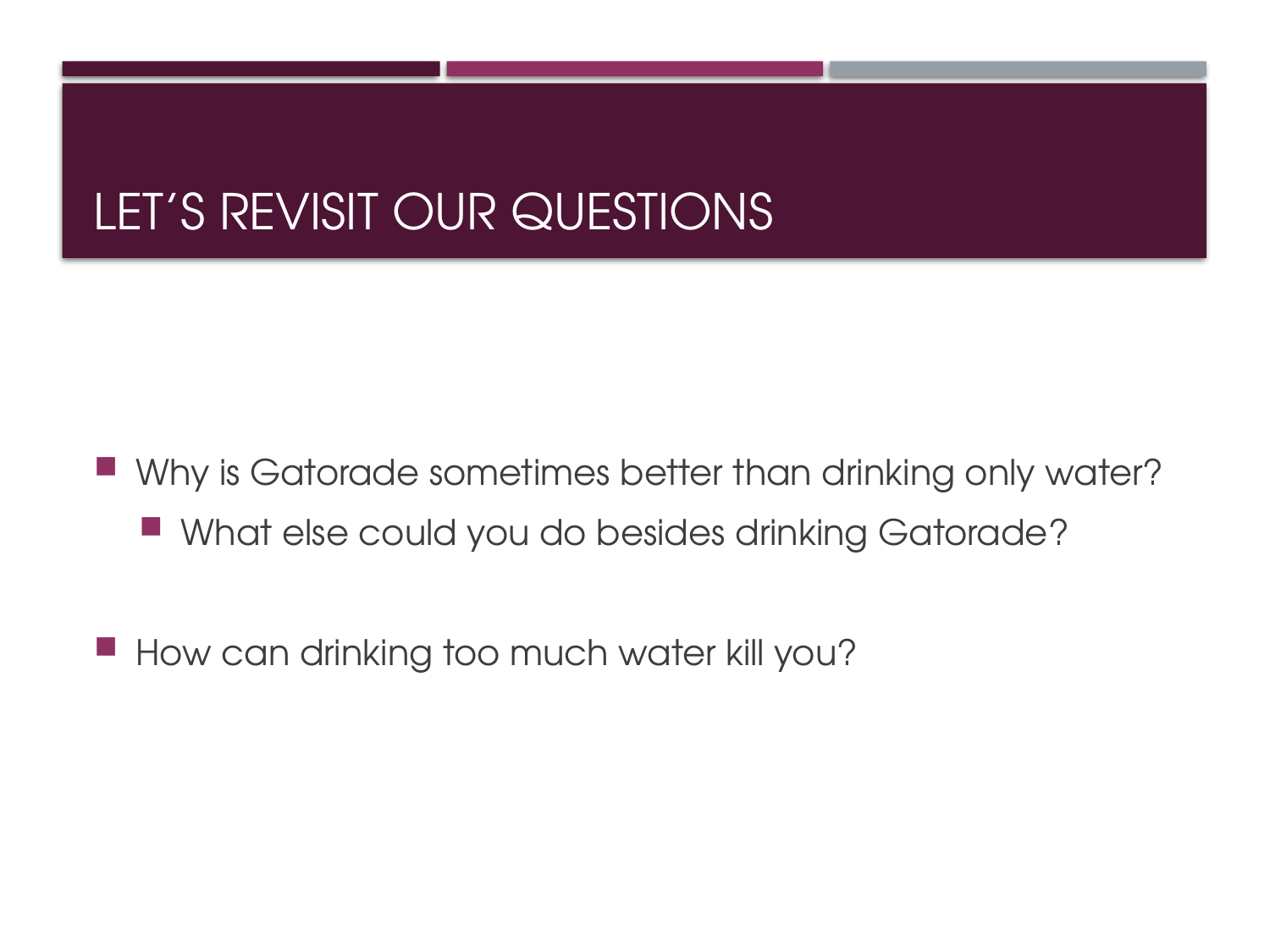

# Let’s revisit our questions
Why is Gatorade sometimes better than drinking only water?
What else could you do besides drinking Gatorade?

How can drinking too much water kill you?